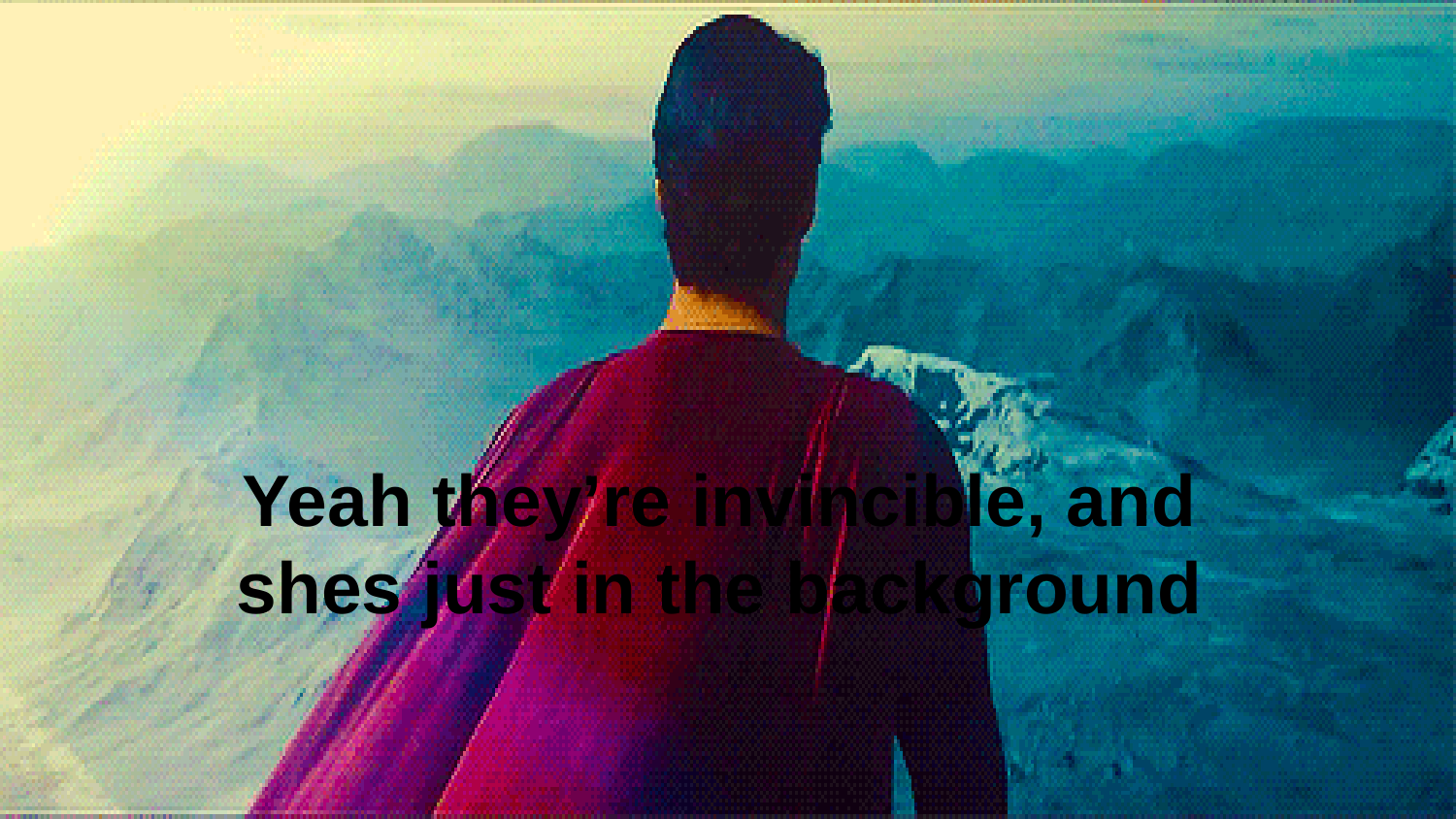

Yeah they’re invincible, and shes just in the background